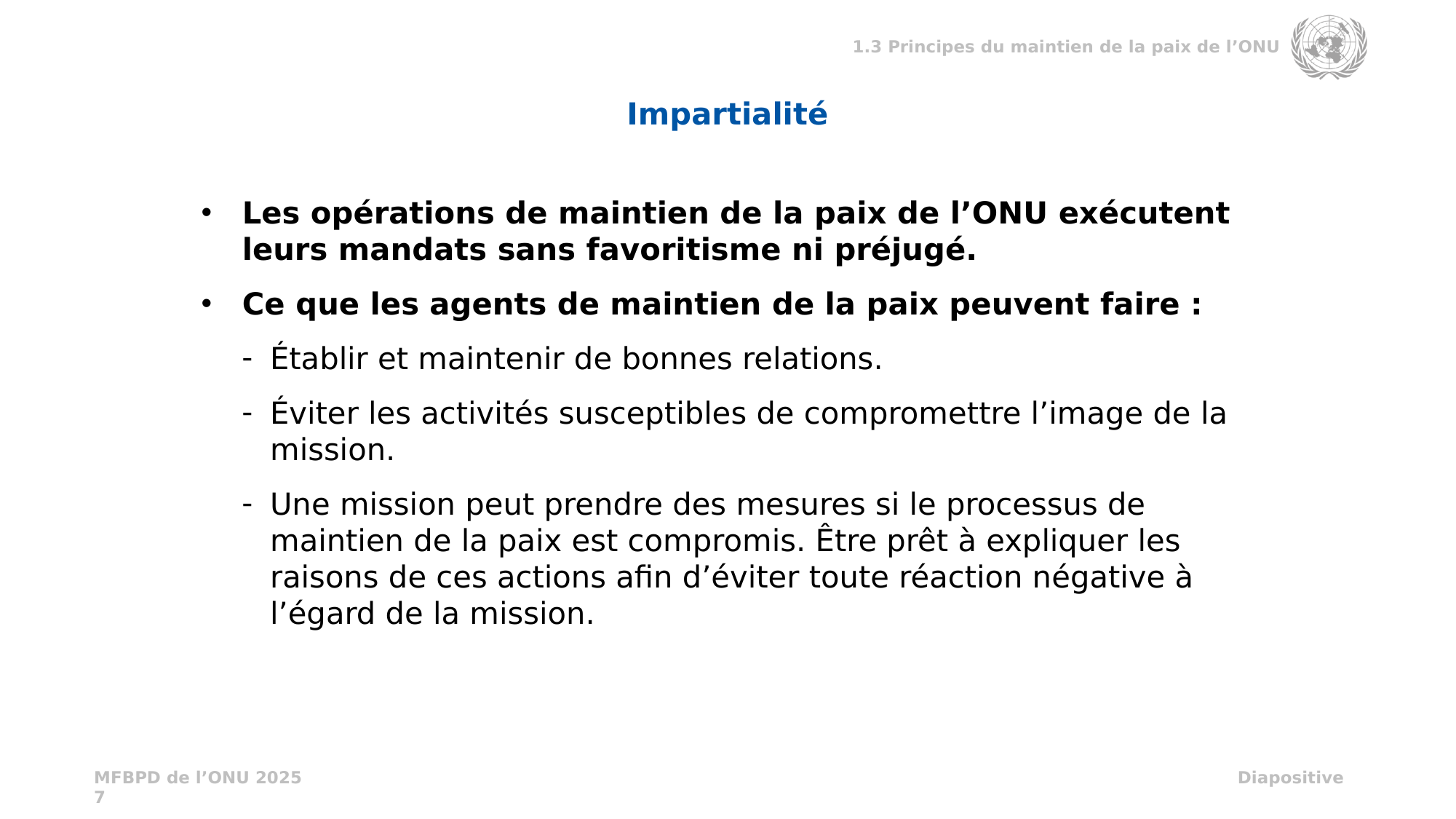

Impartialité
Les opérations de maintien de la paix de l’ONU exécutent leurs mandats sans favoritisme ni préjugé.
Ce que les agents de maintien de la paix peuvent faire :
Établir et maintenir de bonnes relations.
Éviter les activités susceptibles de compromettre l’image de la mission.
Une mission peut prendre des mesures si le processus de maintien de la paix est compromis. Être prêt à expliquer les raisons de ces actions afin d’éviter toute réaction négative à l’égard de la mission.